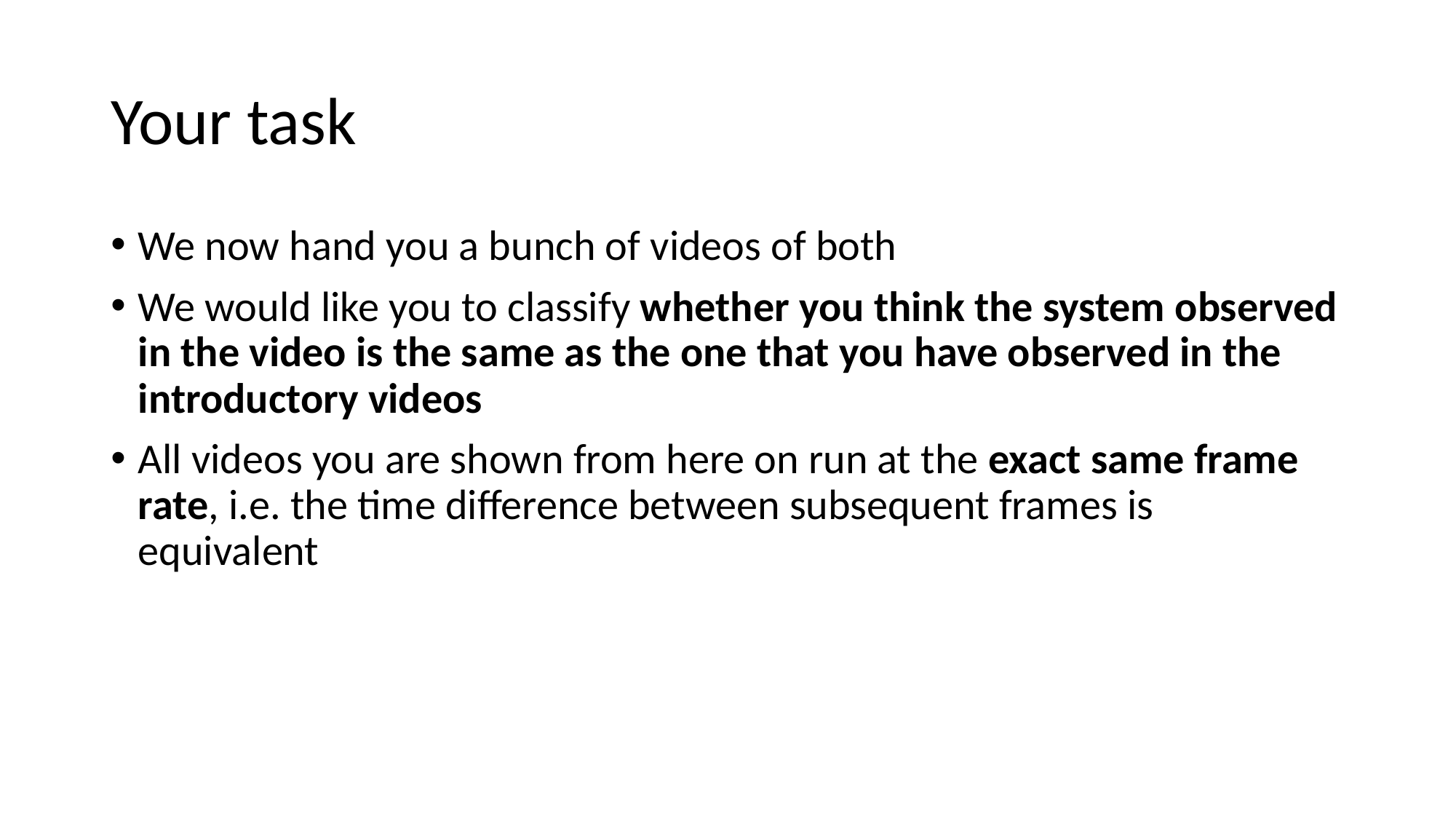

# Your task
We now hand you a bunch of videos of both
We would like you to classify whether you think the system observed in the video is the same as the one that you have observed in the introductory videos
All videos you are shown from here on run at the exact same frame rate, i.e. the time difference between subsequent frames is equivalent